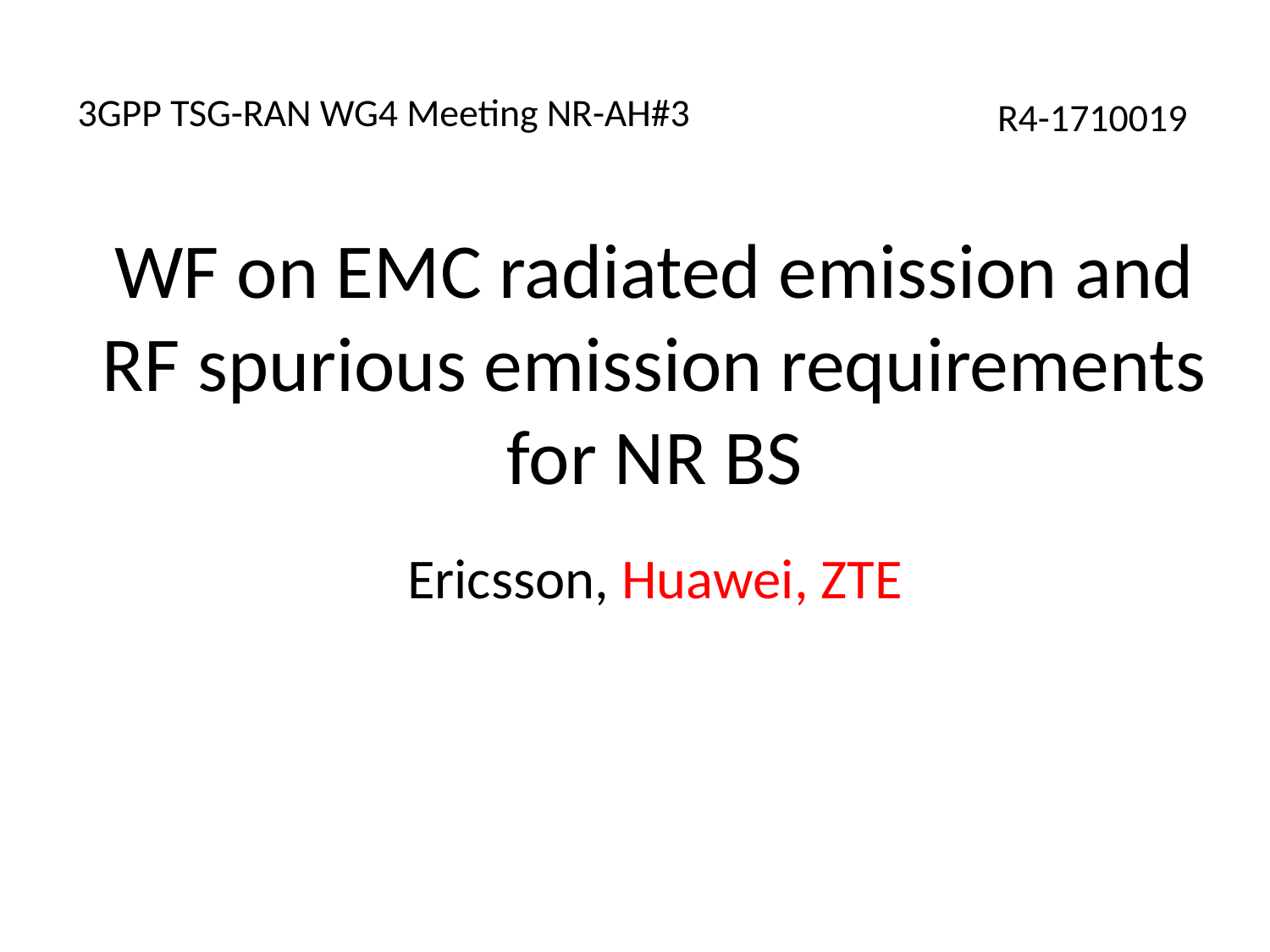

# 3GPP TSG-RAN WG4 Meeting NR-AH#3
R4-1710019
WF on EMC radiated emission and RF spurious emission requirements for NR BS
Ericsson, Huawei, ZTE